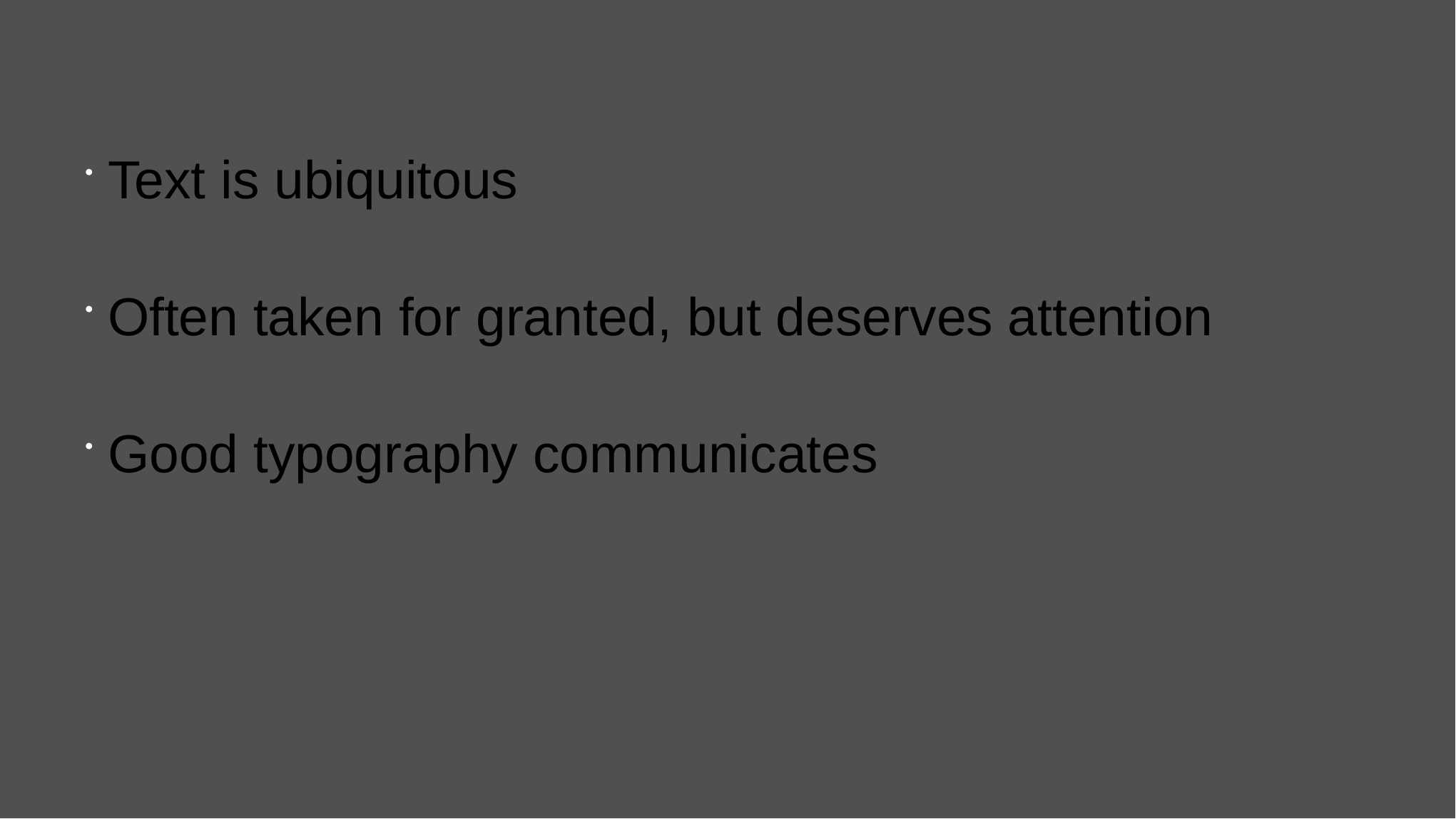

Text is ubiquitous

Often taken for granted, but deserves attention

Good typography communicates